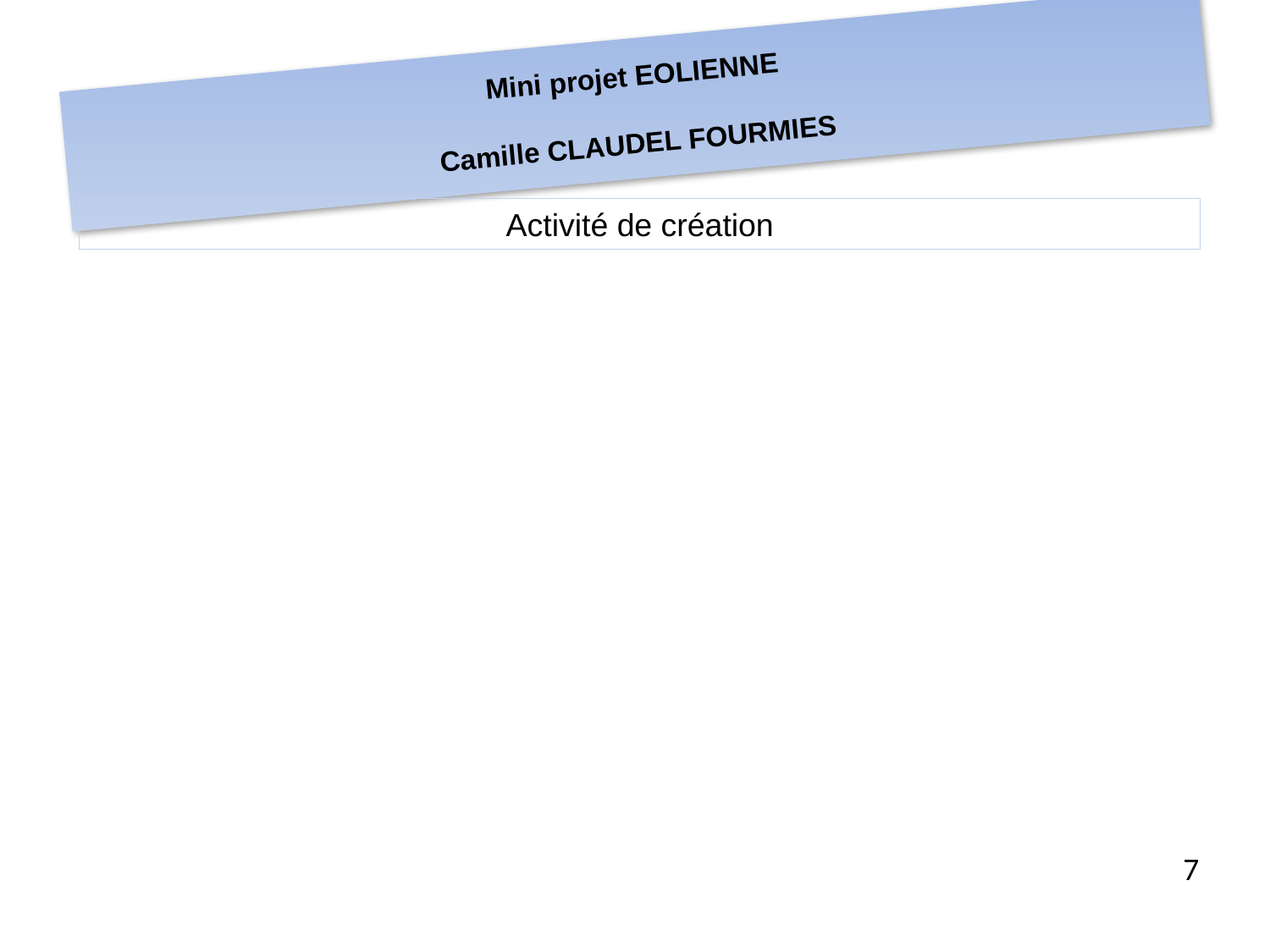

# Mini projet EOLIENNE Camille CLAUDEL FOURMIES
Activité de création

7